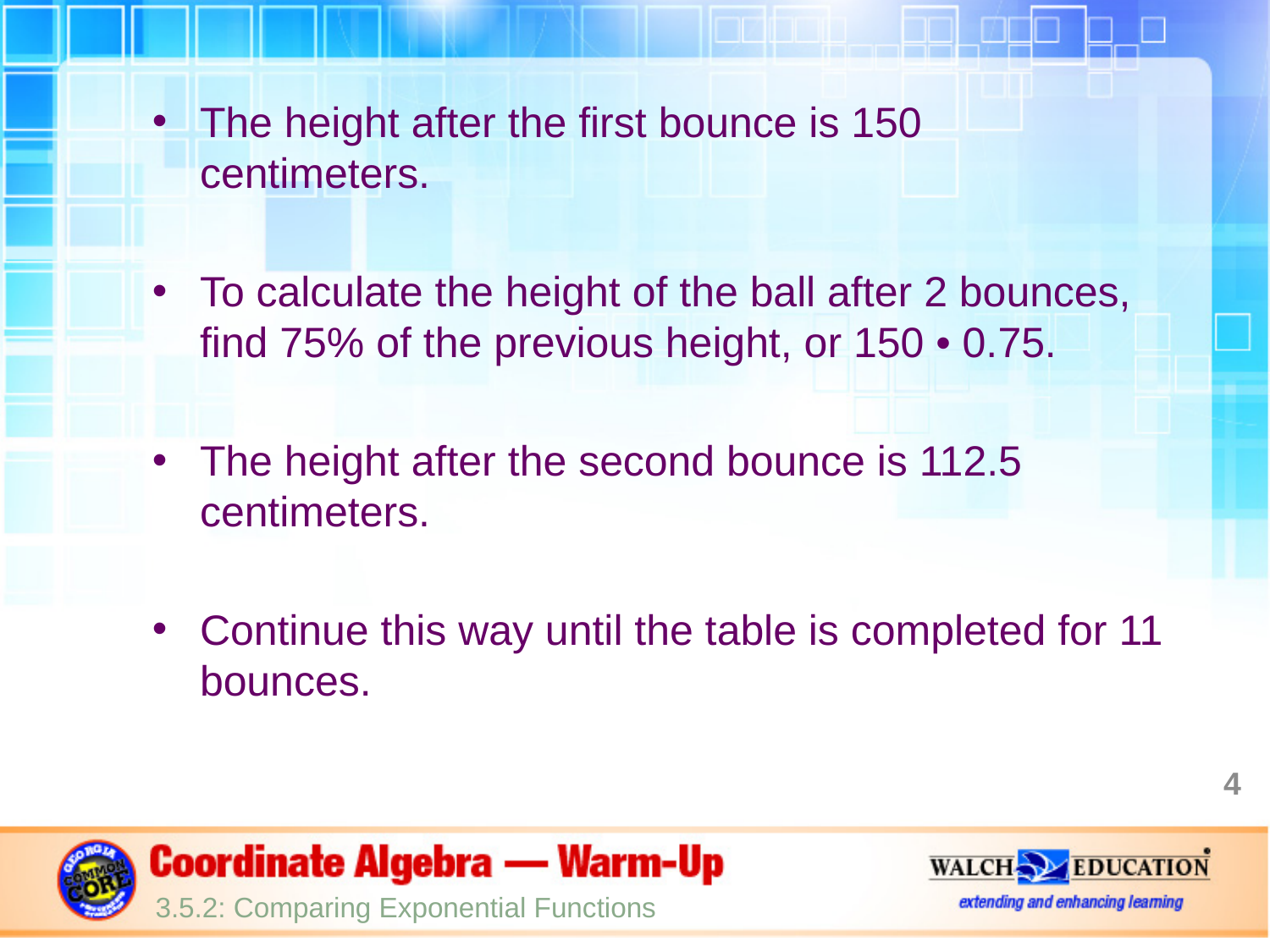

The height after the first bounce is 150 centimeters.

To calculate the height of the ball after 2 bounces, find 75% of the previous height, or 150 • 0.75.

The height after the second bounce is 112.5 centimeters.

Continue this way until the table is completed for 11 bounces.
4

3.5.2: Comparing Exponential Functions